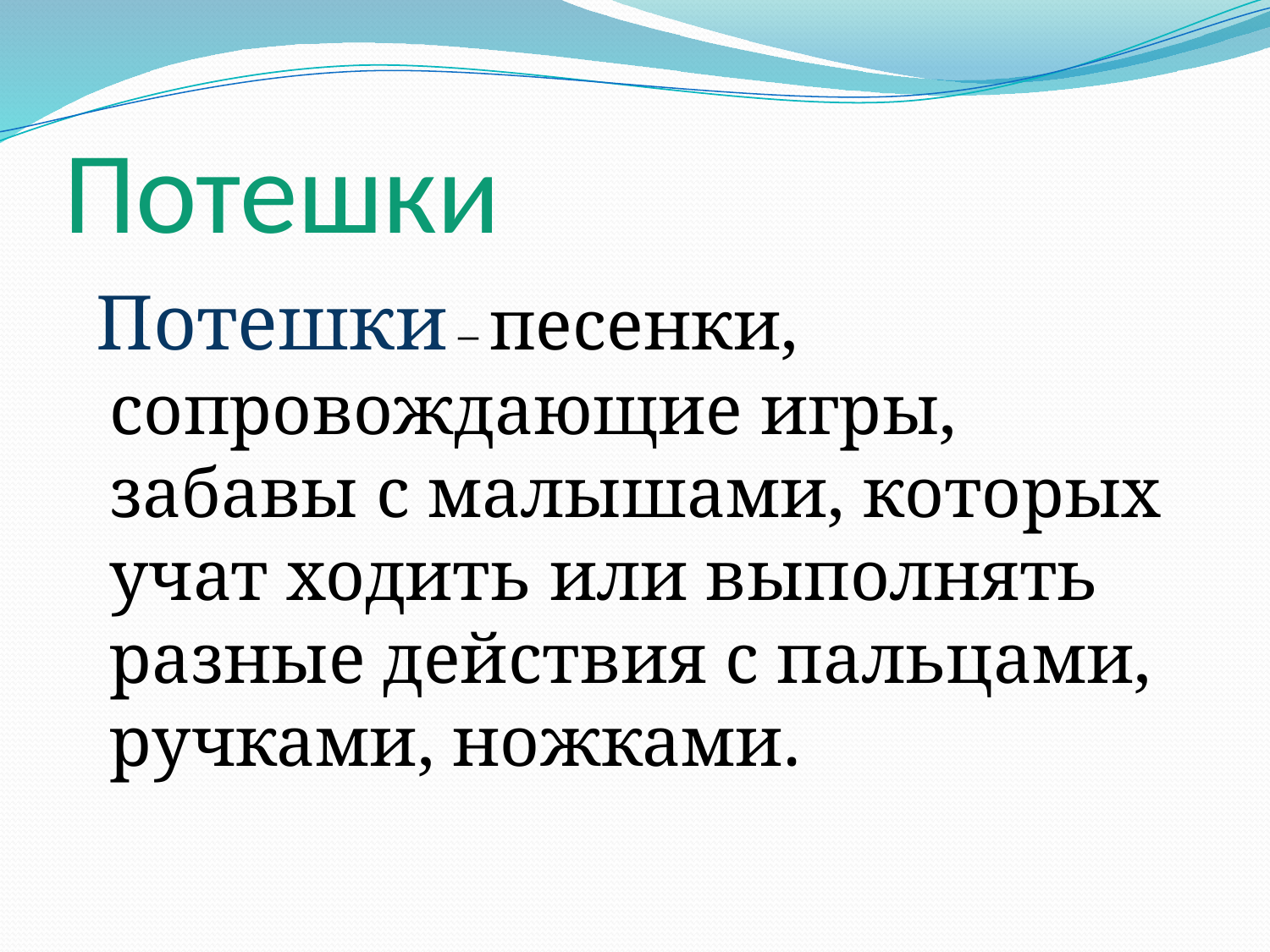

# Потешки
 Потешки – песенки, сопровождающие игры, забавы с малышами, которых учат ходить или выполнять разные действия с пальцами, ручками, ножками.